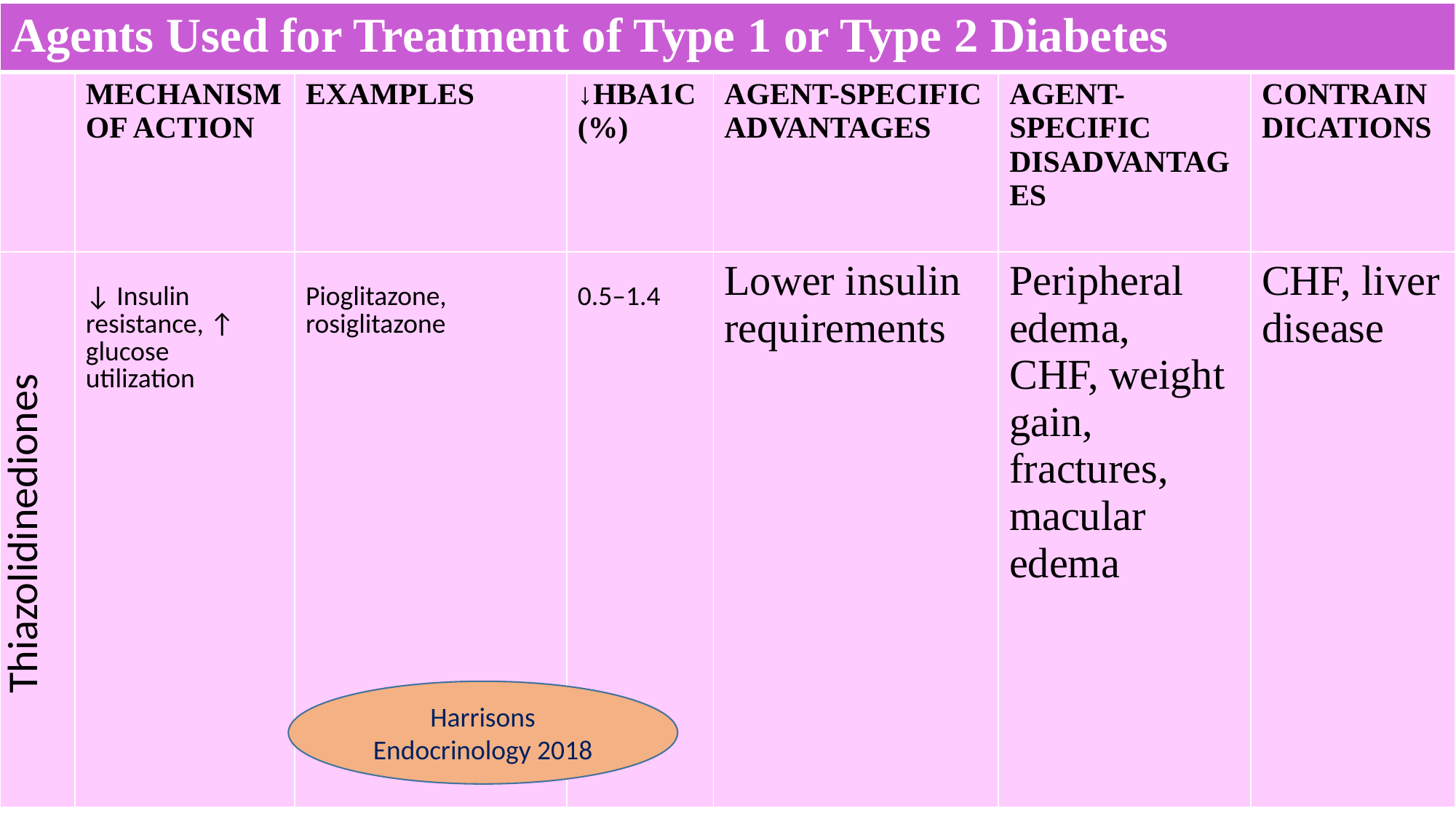

| Agents Used for Treatment of Type 1 or Type 2 Diabetes |  |  |  |  |  |  |
| --- | --- | --- | --- | --- | --- | --- |
|  | MECHANISM OF ACTION | EXAMPLES | ↓HBA1C (%) | AGENT-SPECIFIC ADVANTAGES | AGENT-SPECIFIC DISADVANTAGES | CONTRAINDICATIONS |
| Thiazolidinediones | ↓ Insulin resistance, ↑ glucose utilization | Pioglitazone, rosiglitazone | 0.5–1.4 | Lower insulin requirements | Peripheral edema, CHF, weight gain, fractures, macular edema | CHF, liver disease |
Harrisons Endocrinology 2018